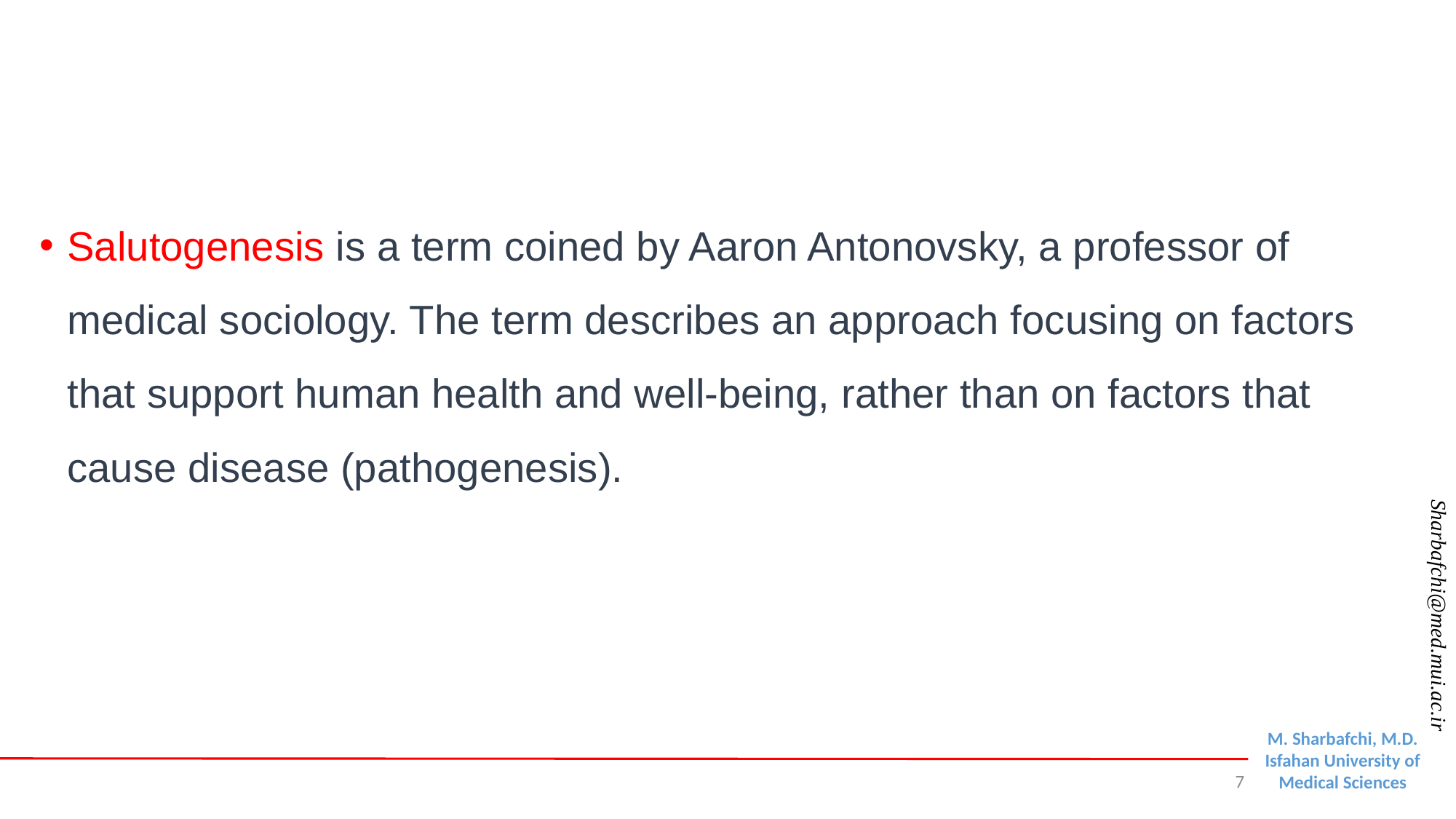

#
Salutogenesis is a term coined by Aaron Antonovsky, a professor of medical sociology. The term describes an approach focusing on factors that support human health and well-being, rather than on factors that cause disease (pathogenesis).

7